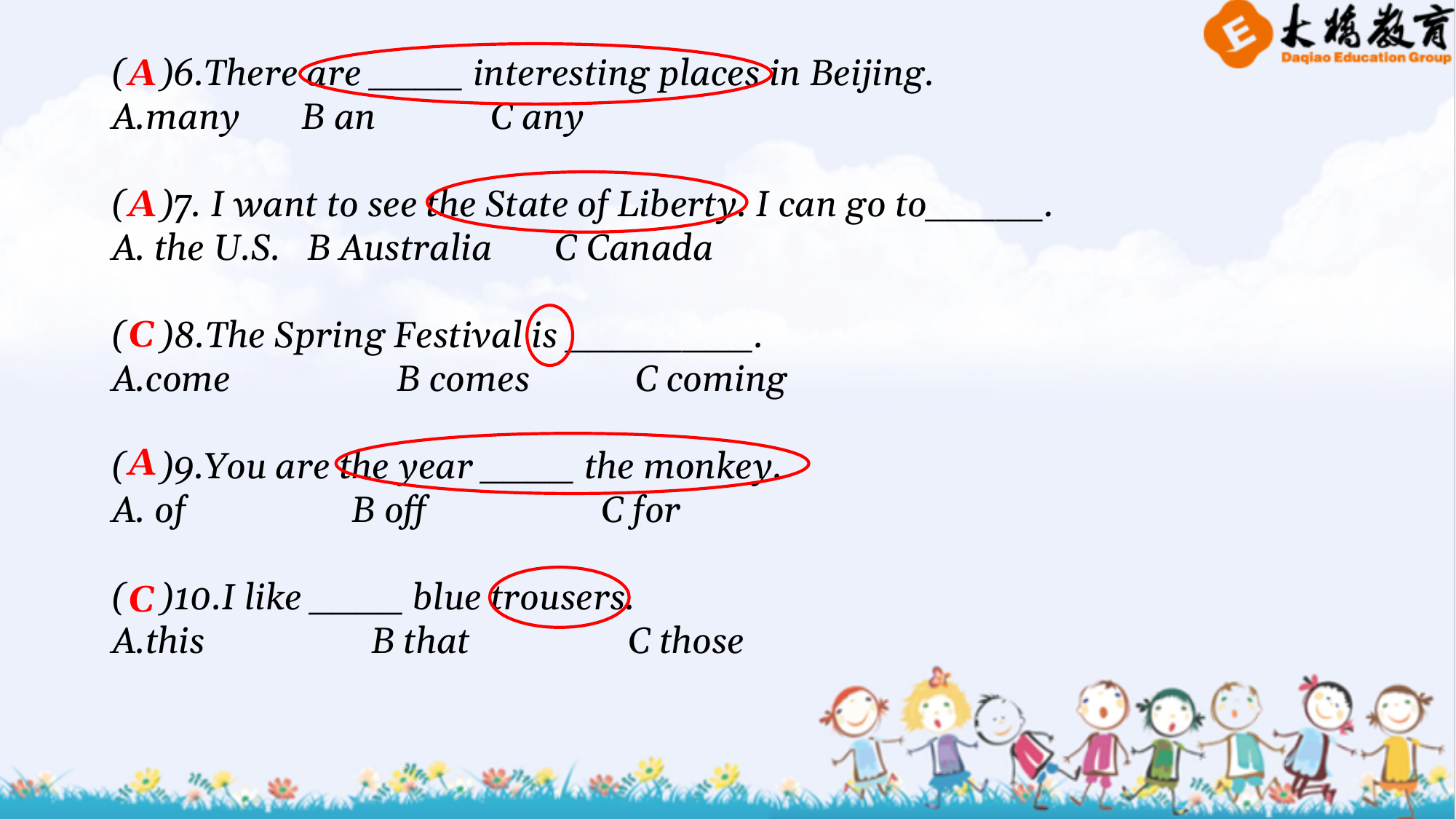

(    )6.There are ____ interesting places in Beijing.
A.many       B an             C any

(    )7. I want to see the State of Liberty. I can go to_____.
A. the U.S.   B Australia       C Canada

(    )8.The Spring Festival is ________.
A.come                   B comes            C coming

(    )9.You are the year ____ the monkey.
A. of                   B off                    C for

(    )10.I like ____ blue trousers.
A.this                   B that                  C those

A

A
C

A

C